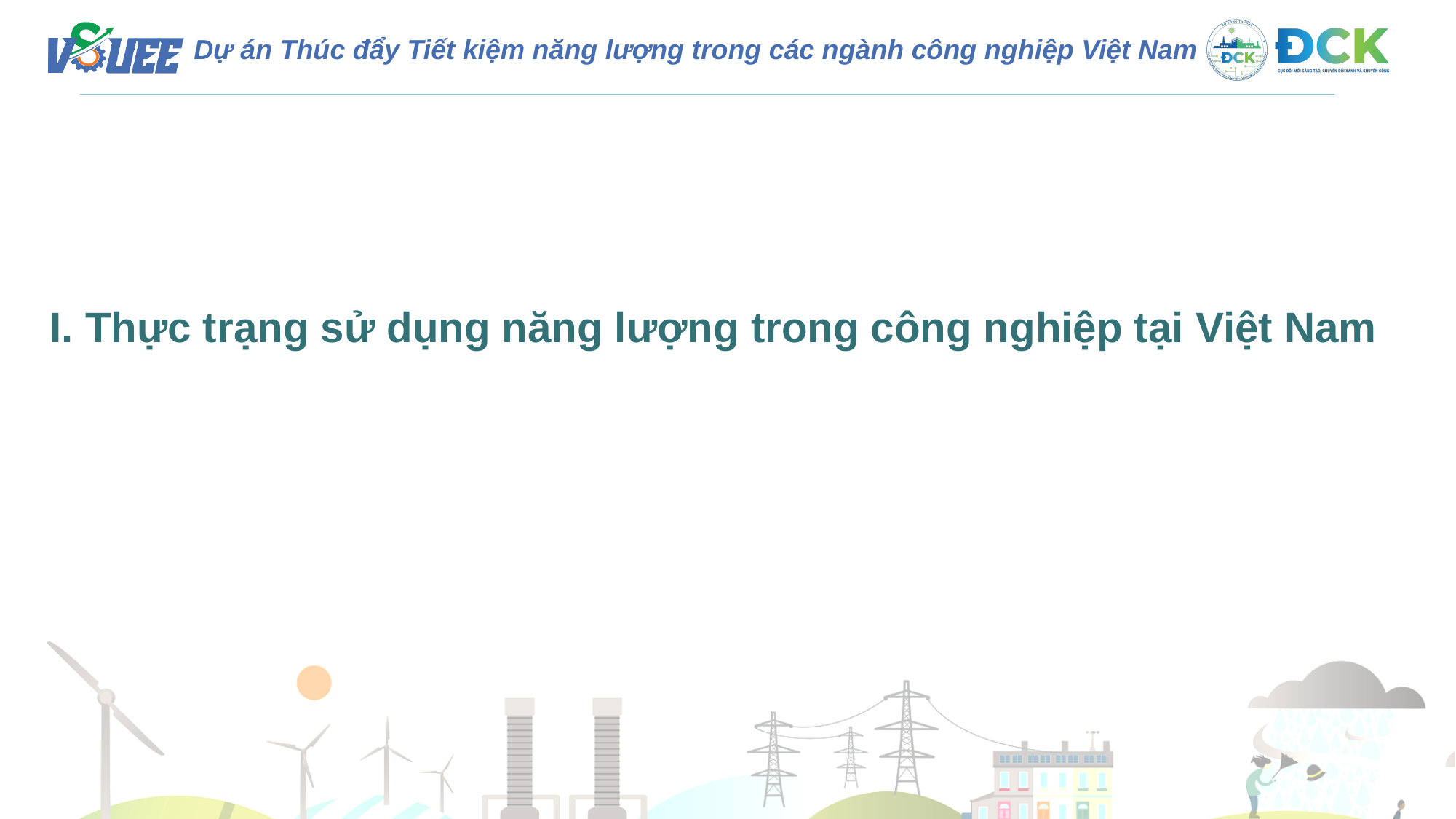

I. Thực trạng sử dụng năng lượng trong công nghiệp tại Việt Nam